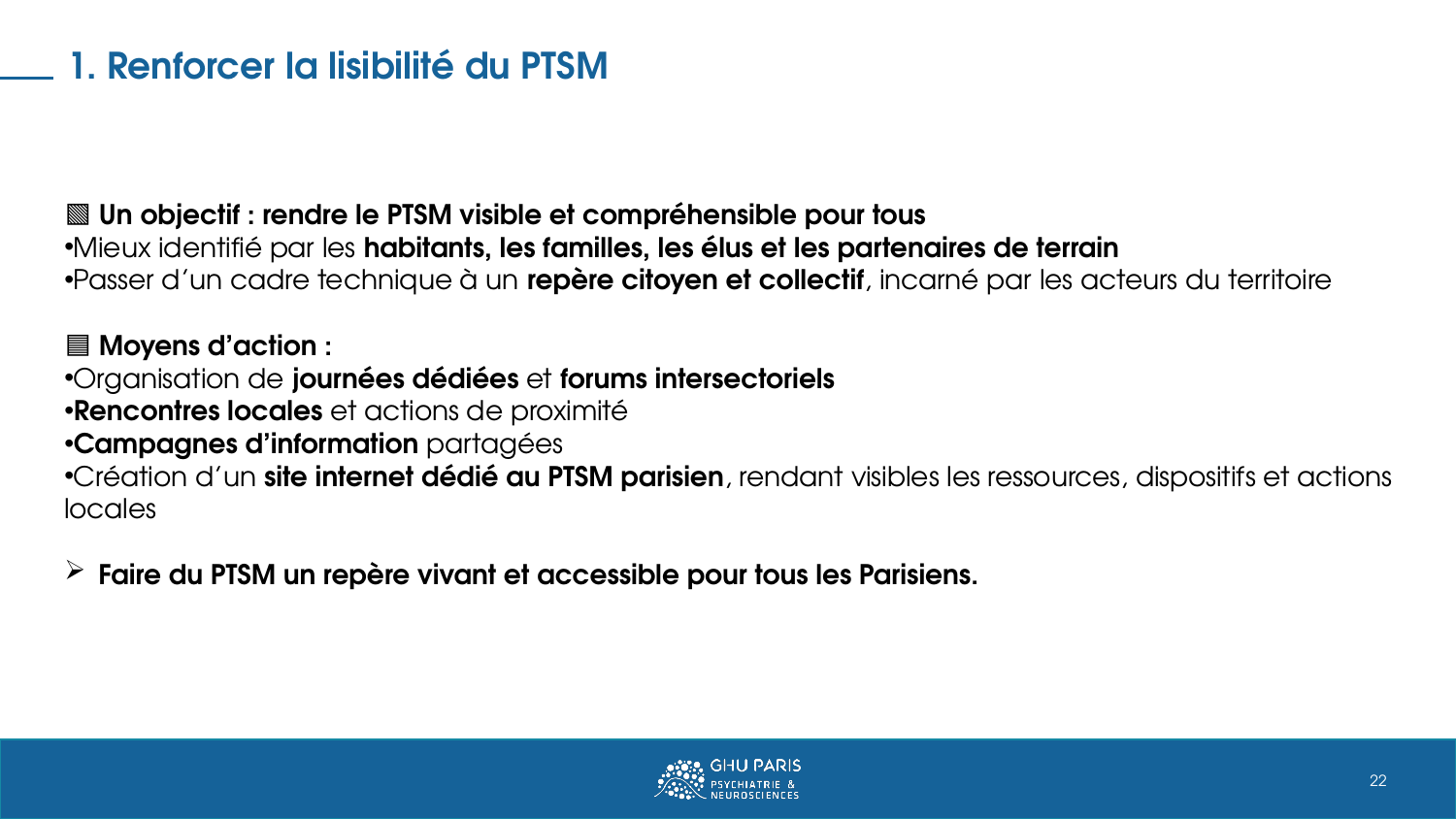

# 1. Renforcer la lisibilité du PTSM
🟩 Un objectif : rendre le PTSM visible et compréhensible pour tous
Mieux identifié par les habitants, les familles, les élus et les partenaires de terrain
Passer d’un cadre technique à un repère citoyen et collectif, incarné par les acteurs du territoire

🟦 Moyens d’action :
Organisation de journées dédiées et forums intersectoriels
Rencontres locales et actions de proximité
Campagnes d’information partagées
Création d’un site internet dédié au PTSM parisien, rendant visibles les ressources, dispositifs et actions locales

Faire du PTSM un repère vivant et accessible pour tous les Parisiens.
22